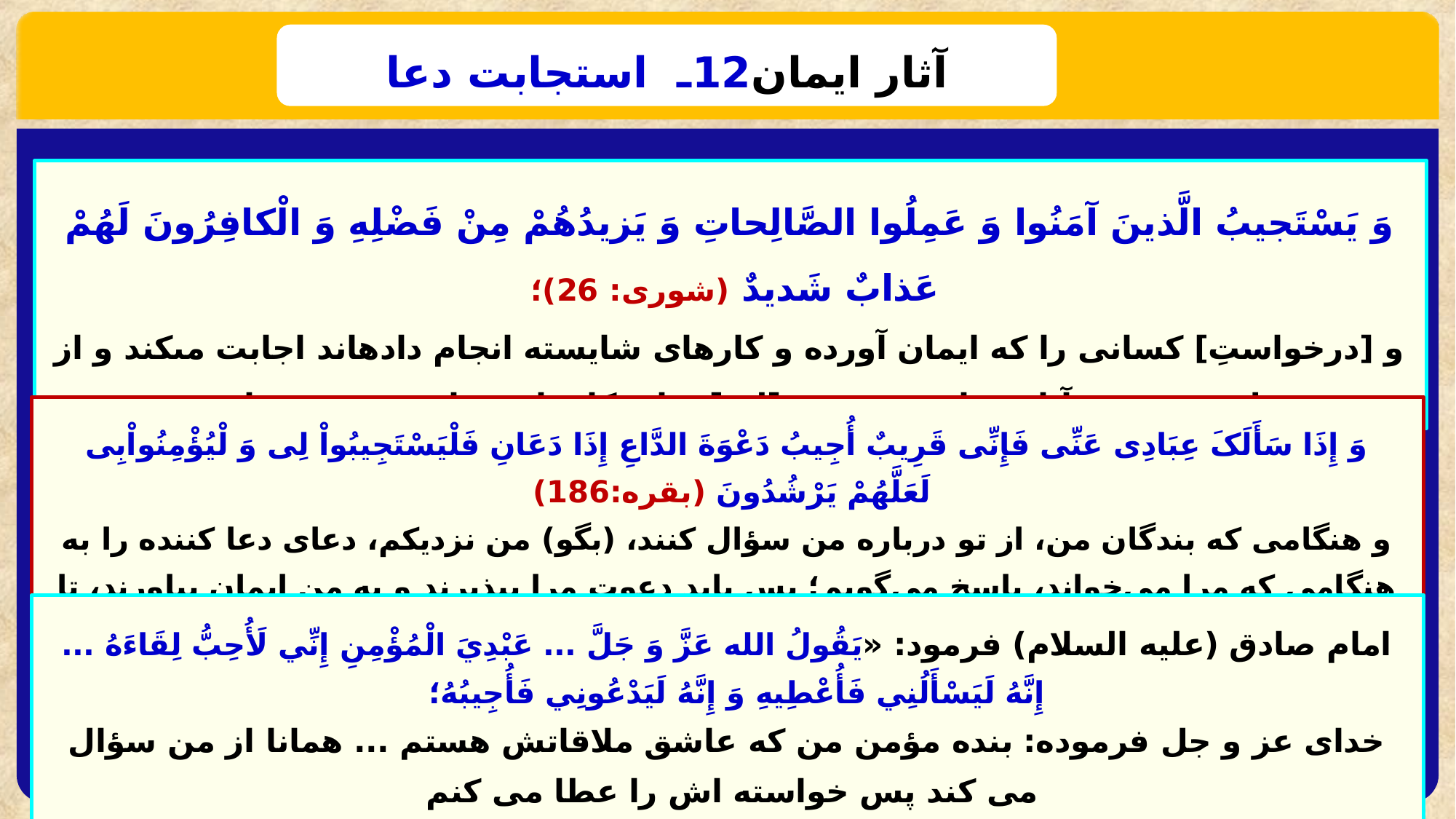

آثار ایمان12ـ  استجابت دعا

وَ يَسْتَجيبُ الَّذينَ آمَنُوا وَ عَمِلُوا الصَّالِحاتِ وَ يَزيدُهُمْ مِنْ فَضْلِهِ وَ الْكافِرُونَ لَهُمْ عَذابٌ شَديدٌ (شوری: 26)؛
و [درخواستِ‏] كسانى را كه ايمان آورده و كارهاى شايسته انجام داده‏اند اجابت مى‏كند و از فضل خويش به آنان زياده مى‏دهد، و[لى‏] براى كافران عذاب سختى خواهد بود
وَ إِذَا سَأَلَکَ عِبَادِی عَنِّی فَإِنِّی قَرِیبٌ أُجِیبُ دَعْوَةَ الدَّاعِ إِذَا دَعَانِ فَلْیَسْتَجِیبُواْ لِی وَ لْیُؤْمِنُواْبِی لَعَلَّهُمْ یَرْشُدُونَ (بقره:186)
و هنگامی که بندگان من، از تو درباره من سؤال کنند، (بگو)‌ من نزدیکم،‌ دعای دعا کننده را به هنگامی که مرا می‌خواند، پاسخ می‌گویم؛ پس باید دعوت مرا بپذیرند و به من ایمان بیاورند، تا به مقصد برسند
امام صادق (علیه السلام) فرمود: «يَقُولُ الله عَزَّ وَ جَلَّ ... عَبْدِيَ الْمُؤْمِنِ إِنِّي لَأُحِبُّ لِقَاءَهُ ... إِنَّهُ لَيَسْأَلُنِي فَأُعْطِيهِ وَ إِنَّهُ لَيَدْعُونِي فَأُجِيبُهُ؛
خدای عز و جل فرموده: بنده مؤمن من که عاشق ملاقاتش هستم ... همانا از من سؤال می کند پس خواسته اش را عطا می کنم
و مرا می خواند پس او را اجابت می کنم.